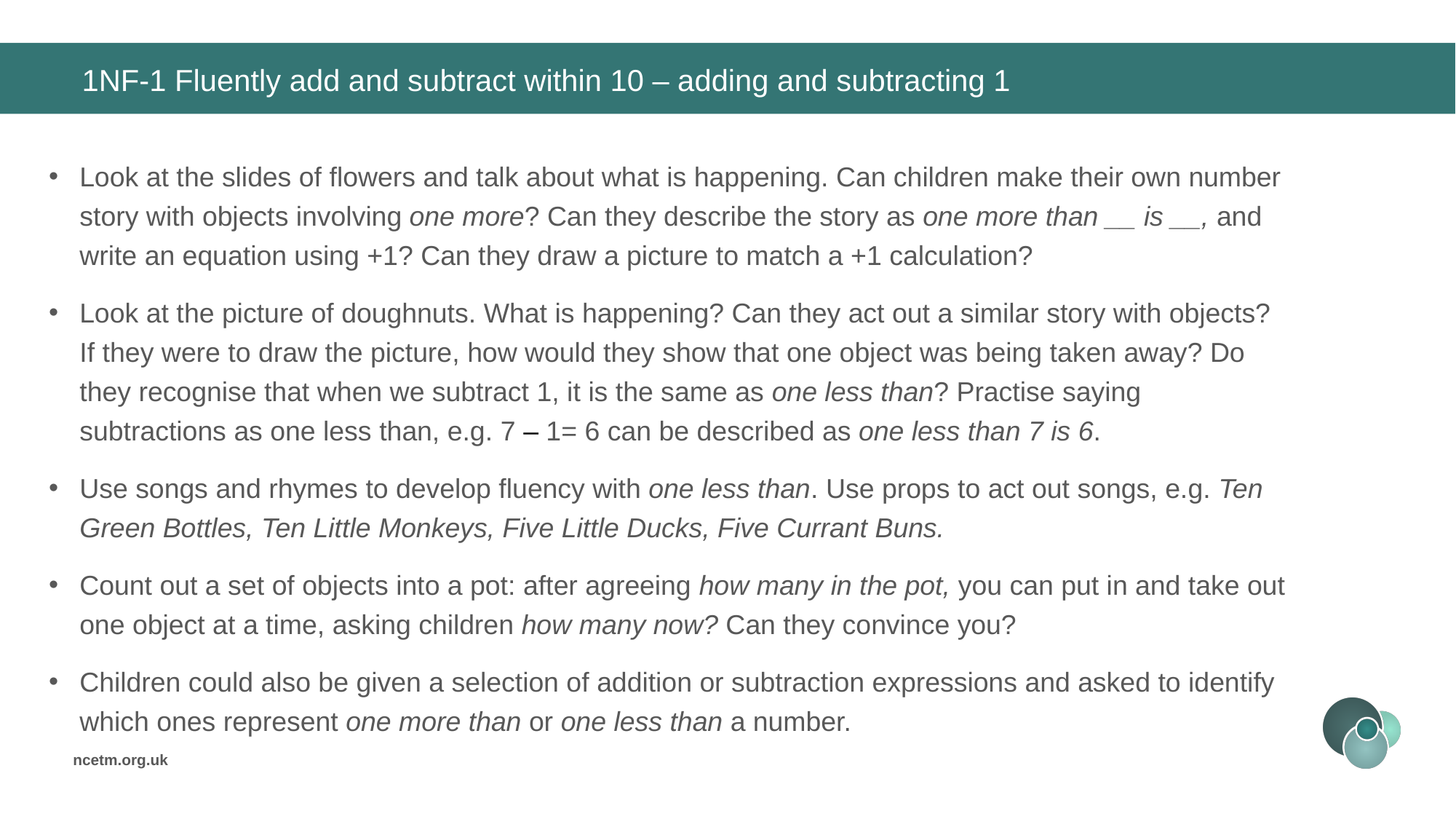

# 1NF-1 Fluently add and subtract within 10 – adding and subtracting 1
Look at the slides of flowers and talk about what is happening. Can children make their own number story with objects involving one more? Can they describe the story as one more than __ is __, and write an equation using +1? Can they draw a picture to match a +1 calculation?
Look at the picture of doughnuts. What is happening? Can they act out a similar story with objects? If they were to draw the picture, how would they show that one object was being taken away? Do they recognise that when we subtract 1, it is the same as one less than? Practise saying subtractions as one less than, e.g. 7 – 1= 6 can be described as one less than 7 is 6.
Use songs and rhymes to develop fluency with one less than. Use props to act out songs, e.g. Ten Green Bottles, Ten Little Monkeys, Five Little Ducks, Five Currant Buns.
Count out a set of objects into a pot: after agreeing how many in the pot, you can put in and take out one object at a time, asking children how many now? Can they convince you?
Children could also be given a selection of addition or subtraction expressions and asked to identify which ones represent one more than or one less than a number.